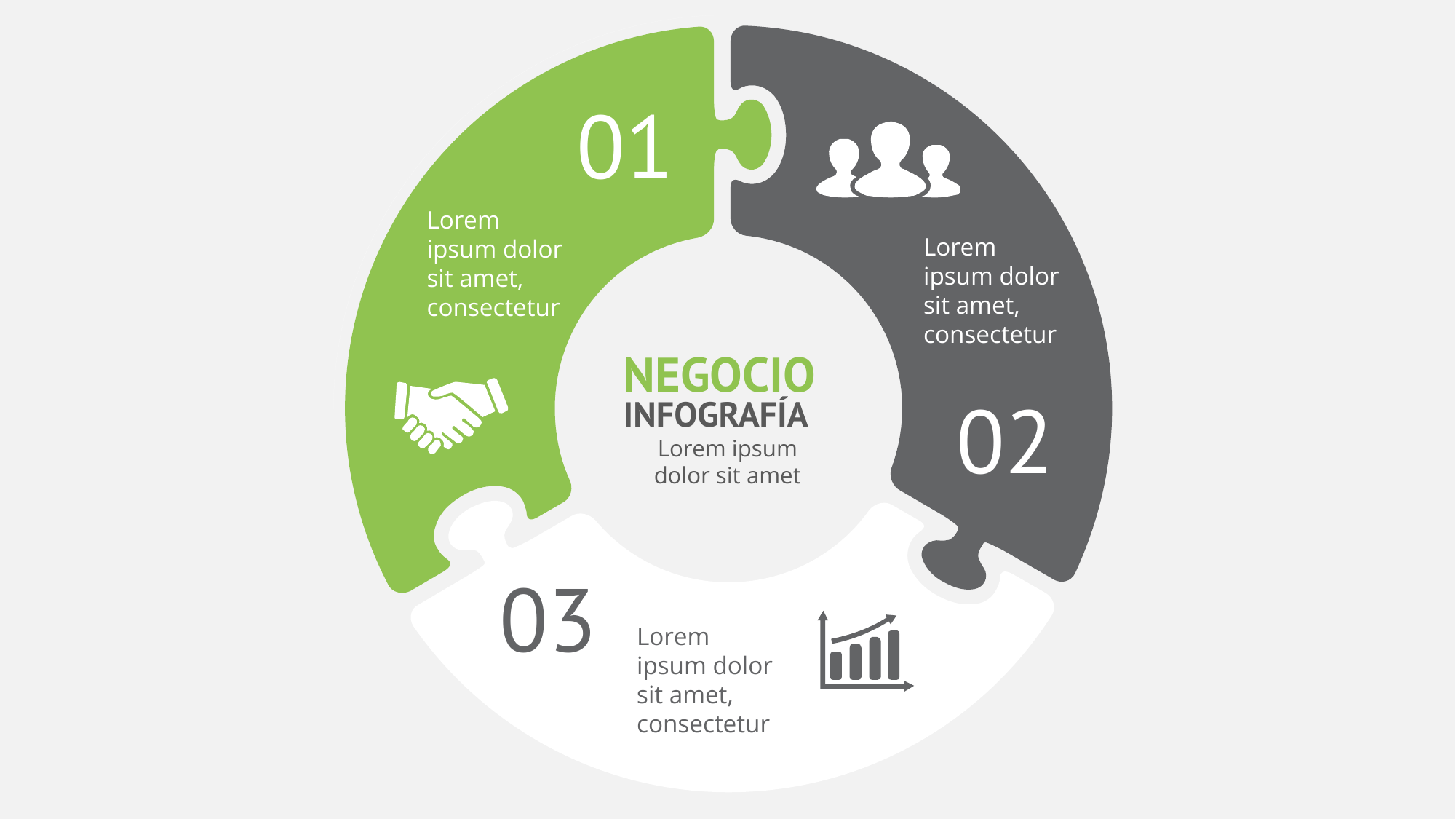

01

Lorem ipsum dolor sit amet, consectetur
Lorem ipsum dolor sit amet, consectetur
NEGOCIO

02
INFOGRAFÍA
Lorem ipsum dolor sit amet

03

Lorem ipsum dolor sit amet, consectetur